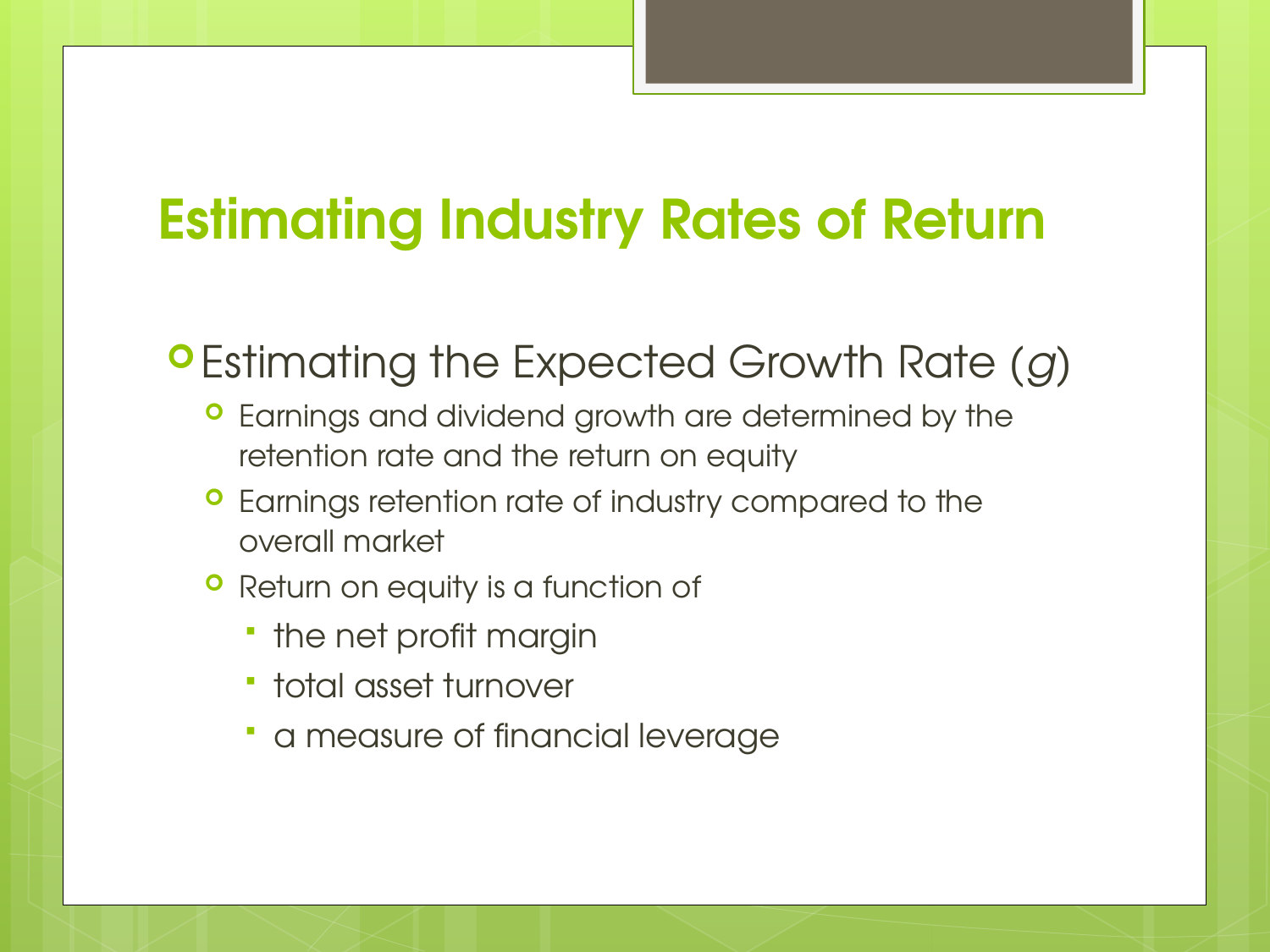

# Estimating Industry Rates of Return
Estimating the Expected Growth Rate (g)
Earnings and dividend growth are determined by the retention rate and the return on equity
Earnings retention rate of industry compared to the overall market
Return on equity is a function of
the net profit margin
total asset turnover
a measure of financial leverage